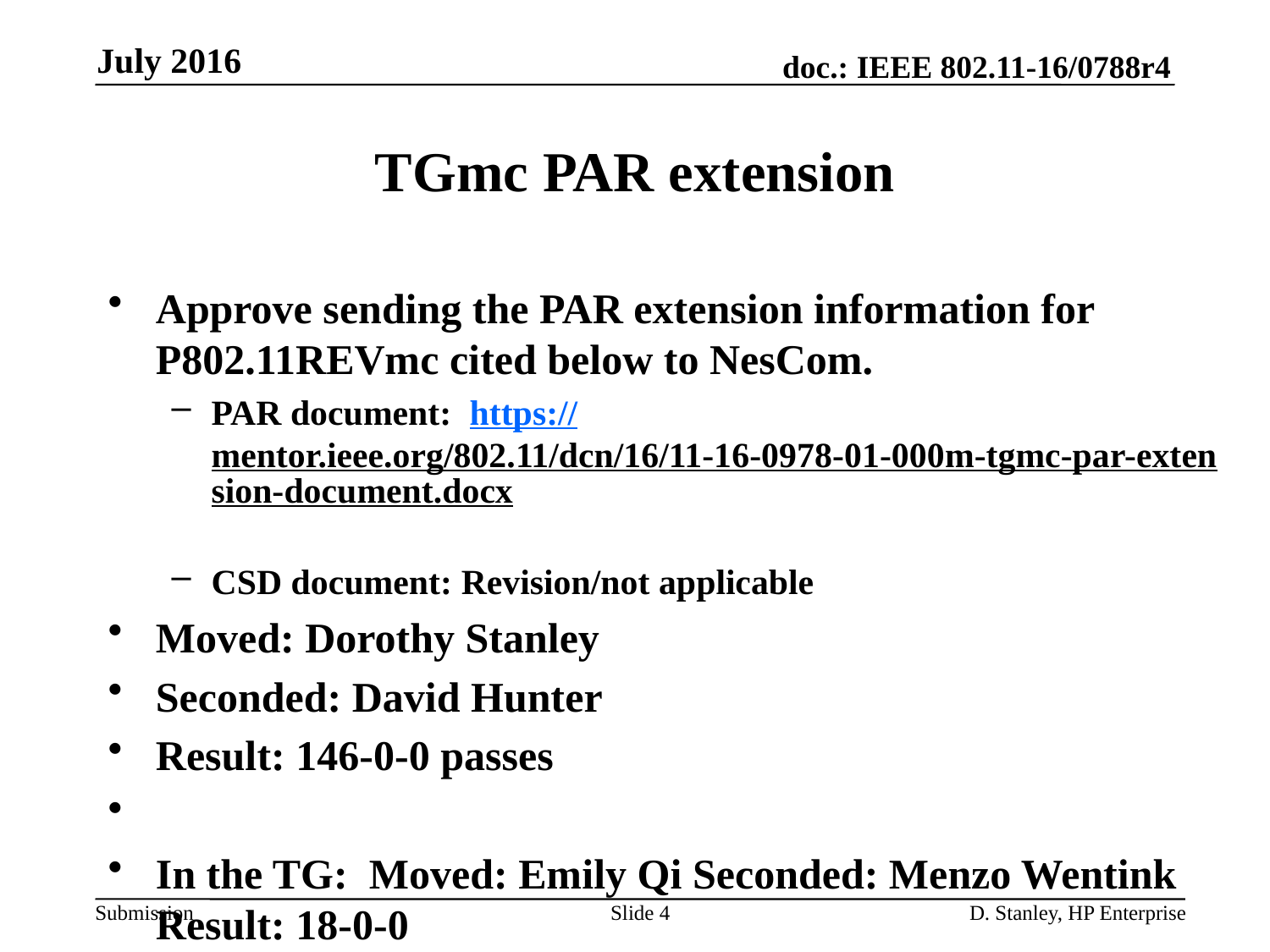

July 2016
# TGmc PAR extension
Approve sending the PAR extension information for P802.11REVmc cited below to NesCom.
PAR document:  https://mentor.ieee.org/802.11/dcn/16/11-16-0978-01-000m-tgmc-par-extension-document.docx
CSD document: Revision/not applicable
Moved: Dorothy Stanley
Seconded: David Hunter
Result: 146-0-0 passes

In the TG:  Moved: Emily Qi Seconded: Menzo Wentink Result: 18-0-0

Slide 4
D. Stanley, HP Enterprise